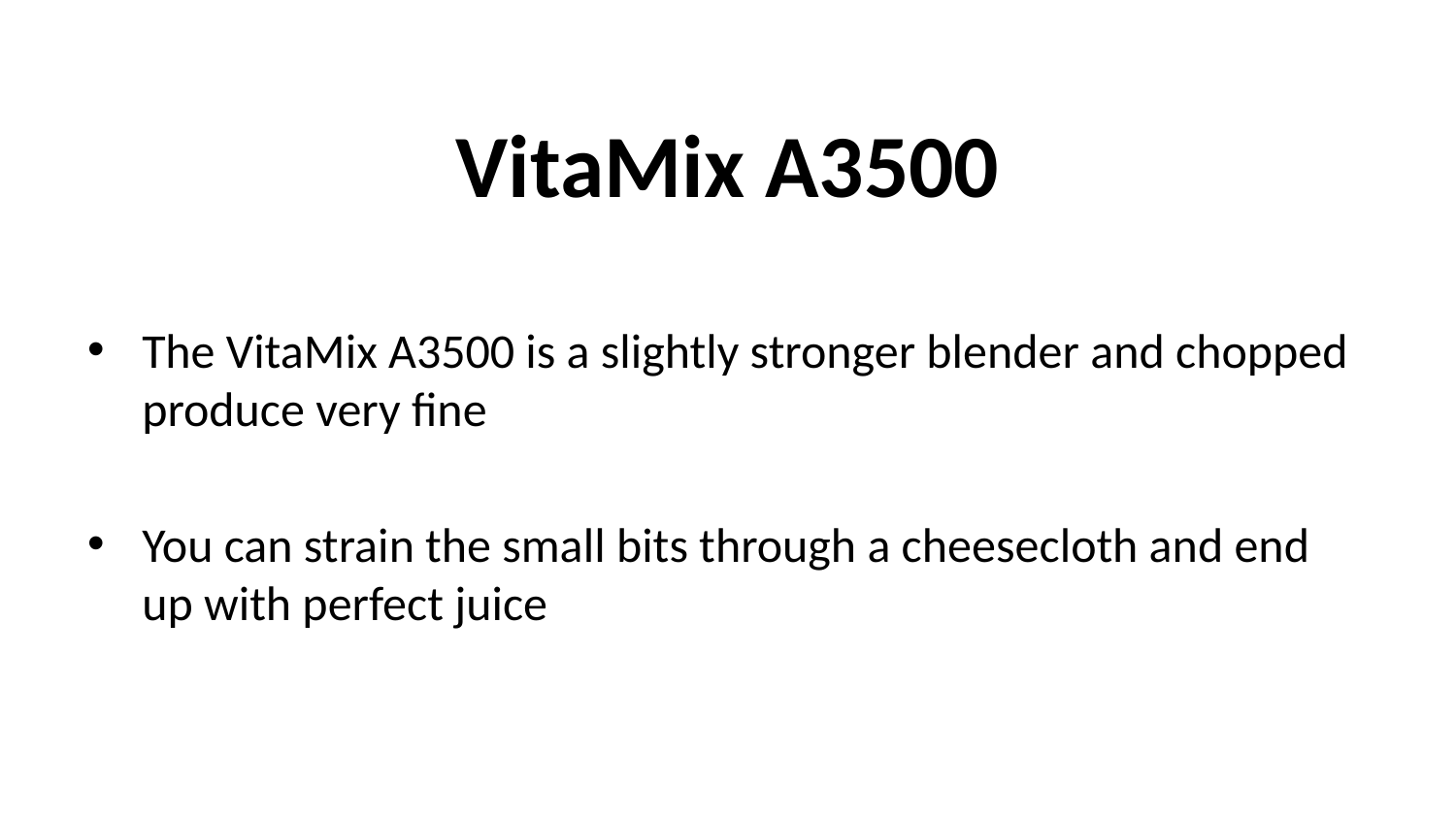

# VitaMix A3500
The VitaMix A3500 is a slightly stronger blender and chopped produce very fine

You can strain the small bits through a cheesecloth and end up with perfect juice